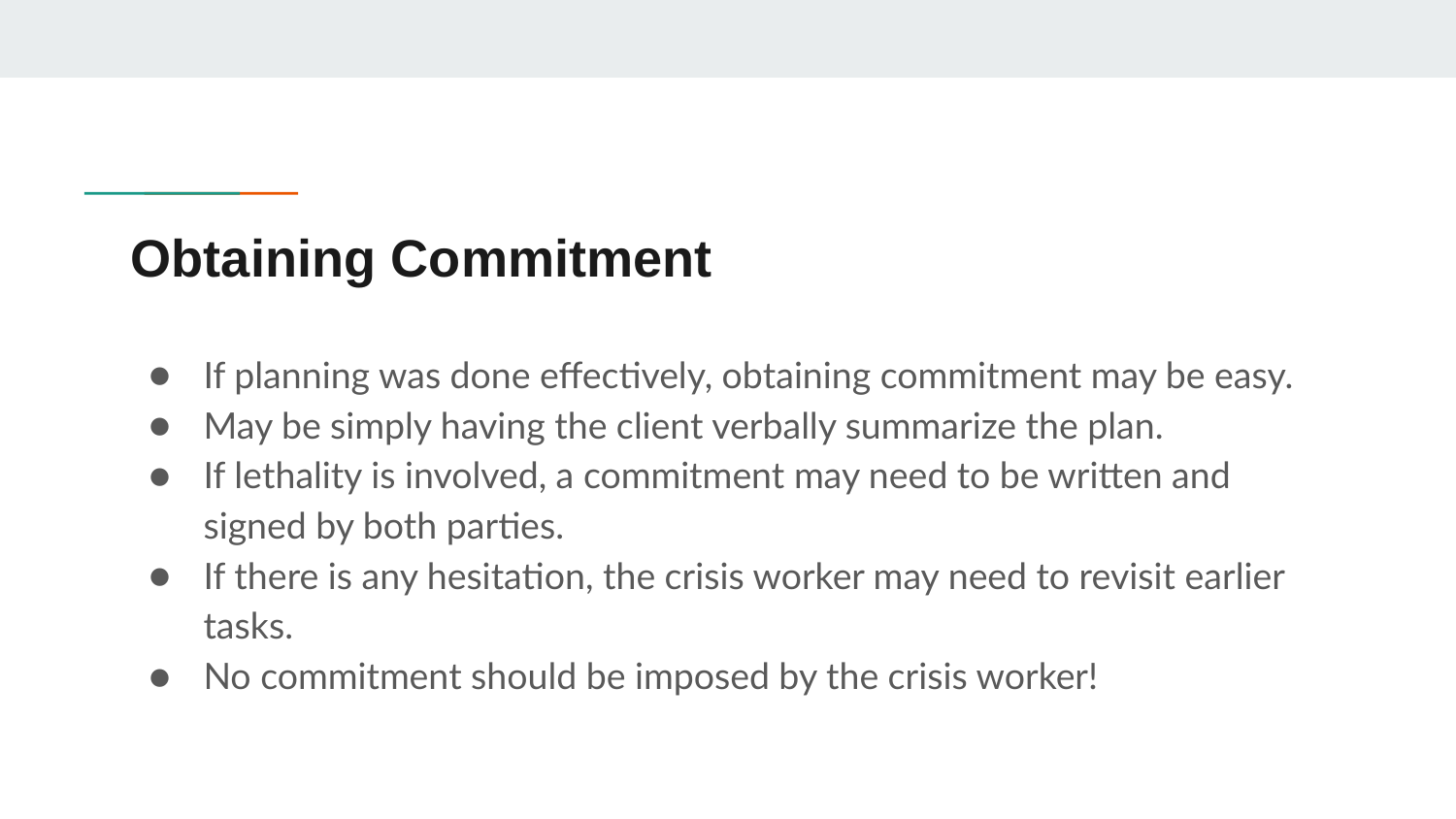

# Obtaining Commitment
If planning was done effectively, obtaining commitment may be easy.
May be simply having the client verbally summarize the plan.
If lethality is involved, a commitment may need to be written and signed by both parties.
If there is any hesitation, the crisis worker may need to revisit earlier tasks.
No commitment should be imposed by the crisis worker!